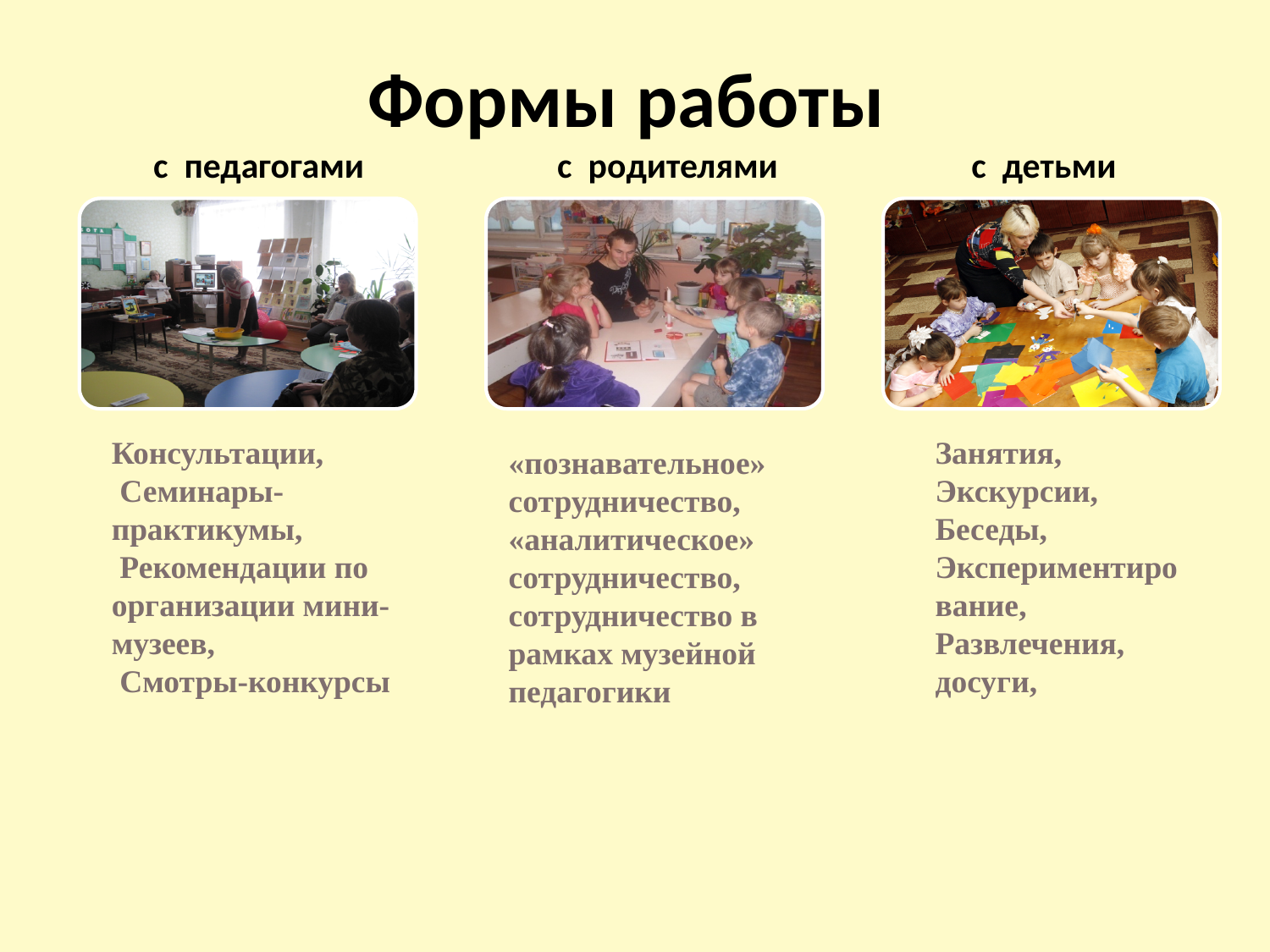

# Формы работы с  педагогами                        с  родителями                        с  детьми

Консультации,
 Семинары-практикумы,
 Рекомендации по организации мини-музеев,
 Смотры-конкурсы
Занятия,
Экскурсии,
Беседы,
Экспериментирование,
Развлечения,
досуги,
«познавательное» сотрудничество,
«аналитическое» сотрудничество,
сотрудничество в рамках музейной педагогики